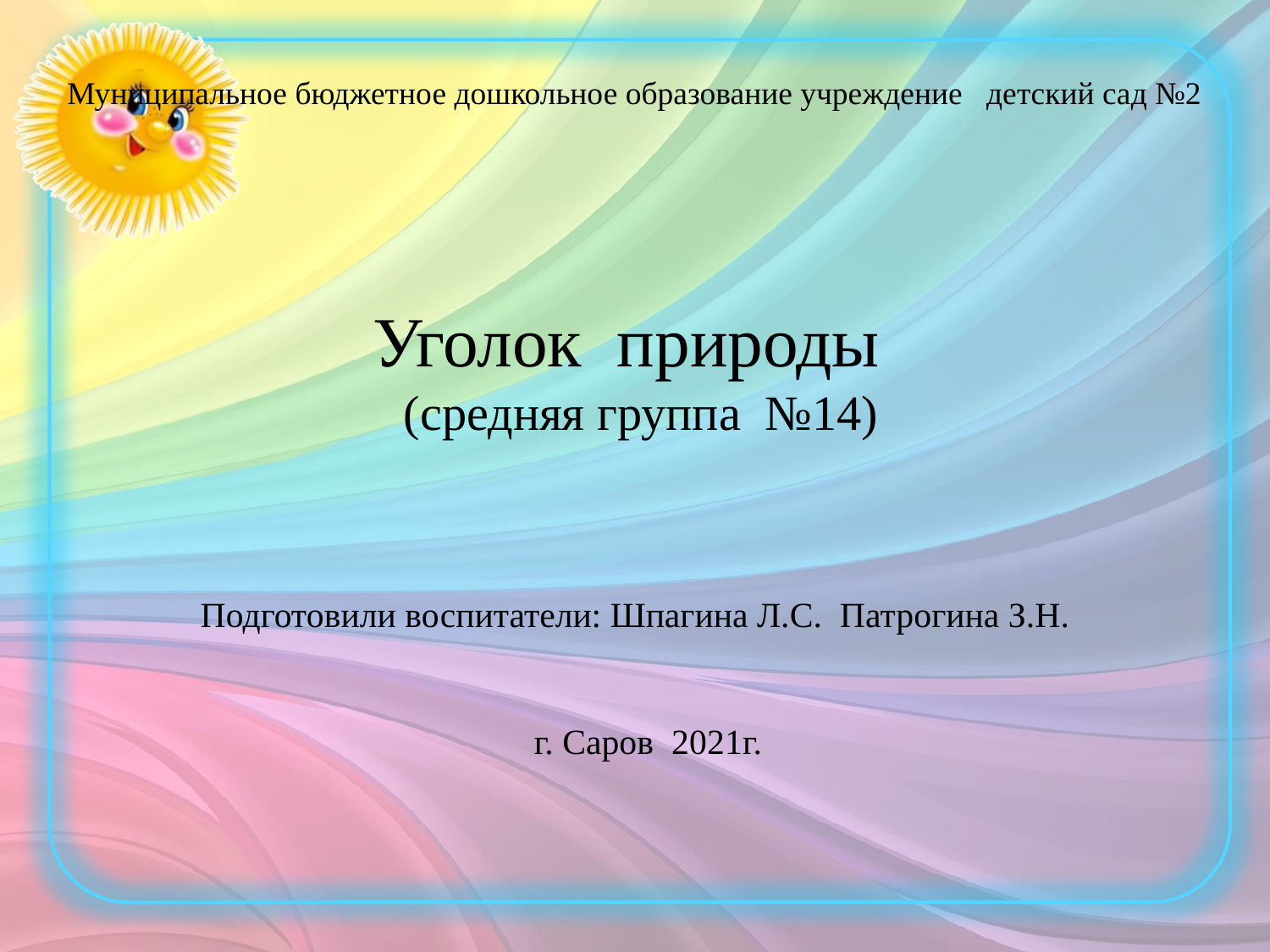

Муниципальное бюджетное дошкольное образование учреждение   детский сад №2

# Уголок  природы (средняя группа  №14) Подготовили воспитатели: Шпагина Л.С.  Патрогина З.Н. г. Саров  2021г.